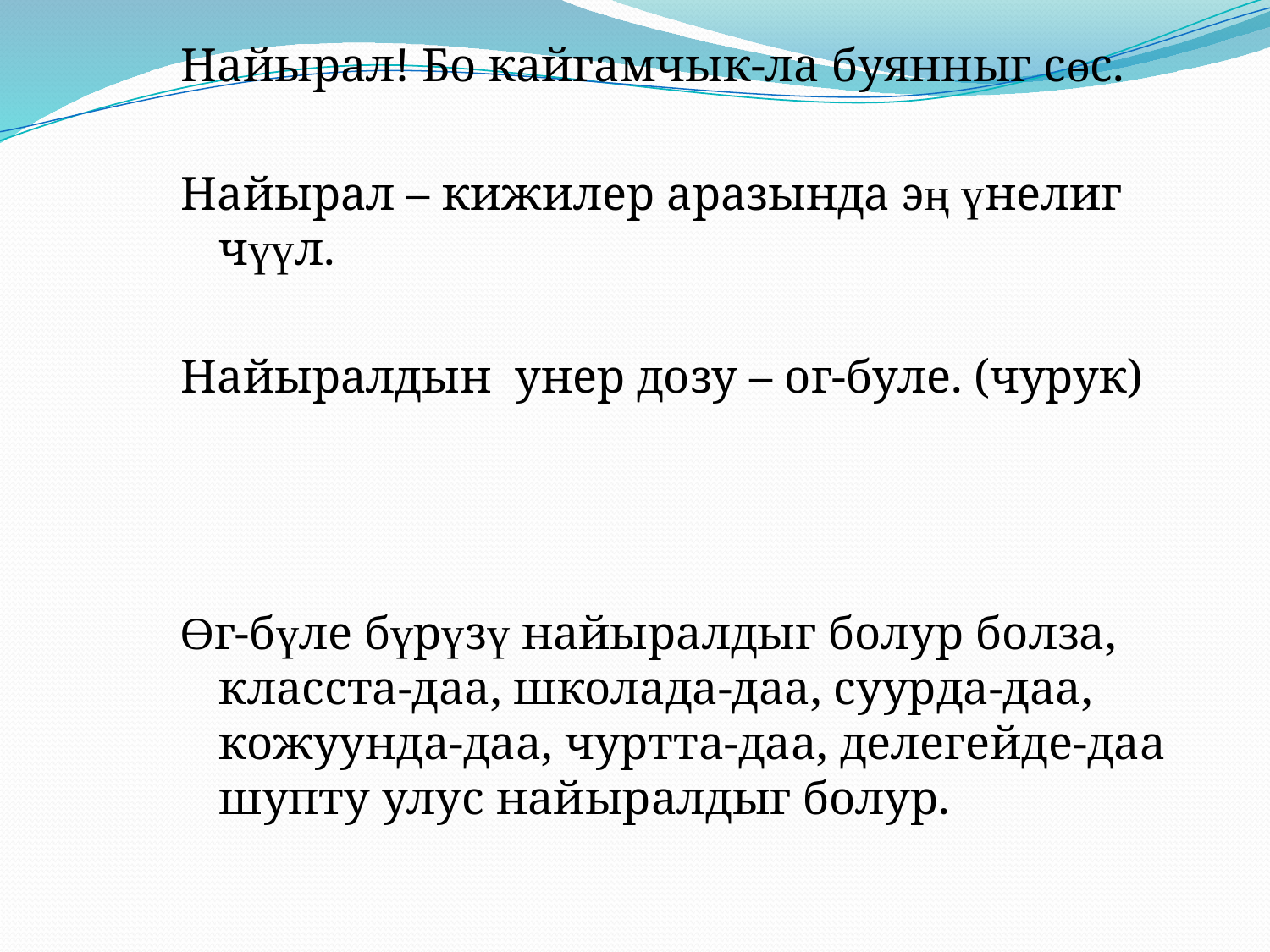

Найырал! Бо кайгамчык-ла буянныг сөс.

Найырал – кижилер аразында эң үнелиг чүүл.

Найыралдын  унер дозу – ог-буле. (чурук)

Өг-бүле бүрүзү найыралдыг болур болза, класста-даа, школада-даа, суурда-даа, кожуунда-даа, чуртта-даа, делегейде-даа шупту улус найыралдыг болур.